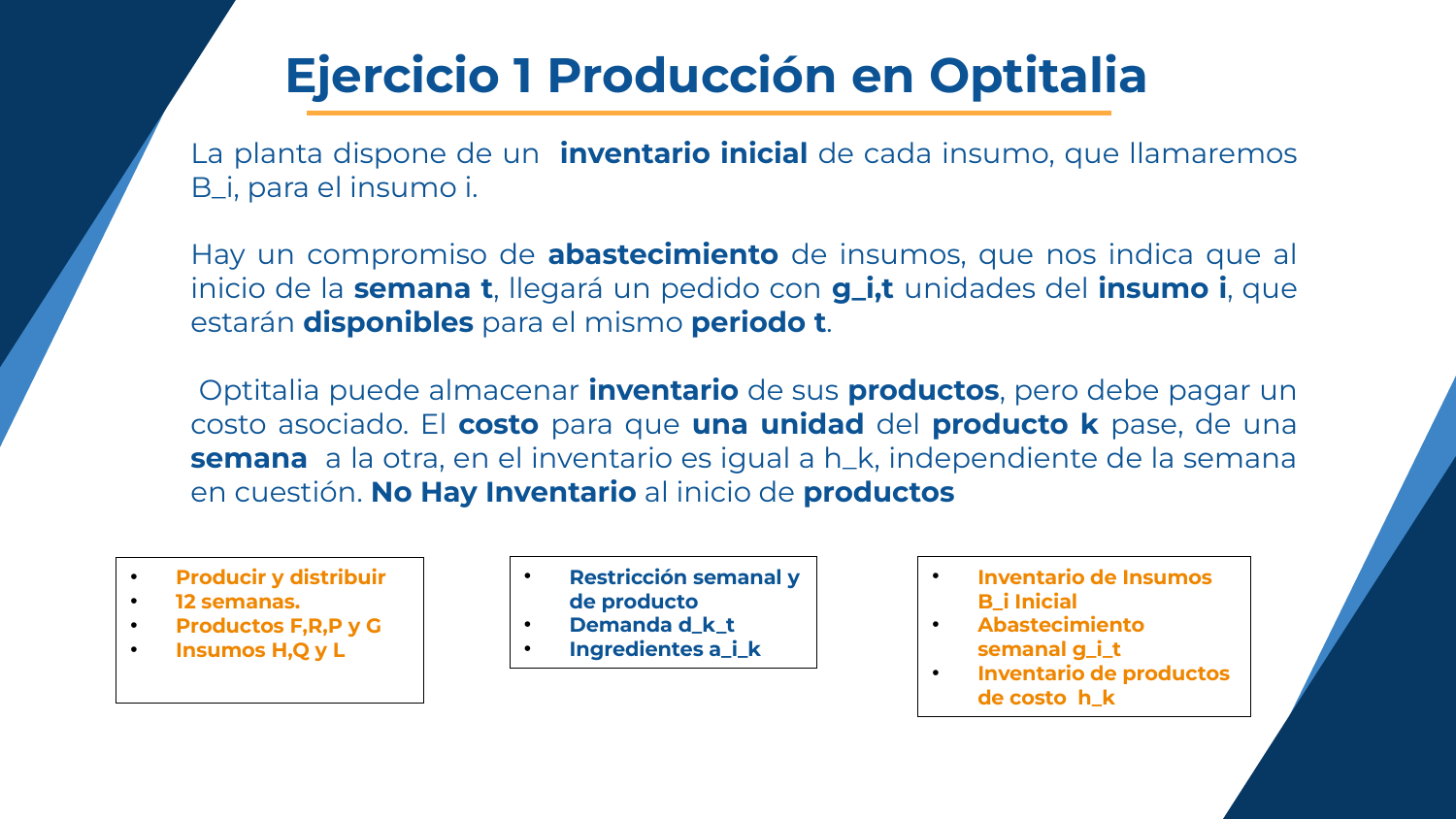

Ejercicio 1 Producción en Optitalia
La planta dispone de un  inventario inicial de cada insumo, que llamaremos B_i, para el insumo i.

Hay un compromiso de abastecimiento de insumos, que nos indica que al inicio de la semana t, llegará un pedido con g_i,t unidades del insumo i, que estarán disponibles para el mismo periodo t.

 Optitalia puede almacenar inventario de sus productos, pero debe pagar un costo asociado. El costo para que una unidad del producto k pase, de una semana  a la otra, en el inventario es igual a h_k, independiente de la semana en cuestión. No Hay Inventario al inicio de productos
Restricción semanal y de producto
Demanda d_k_t
Ingredientes a_i_k
Inventario de Insumos B_i Inicial
Abastecimiento semanal g_i_t
Inventario de productos de costo  h_k
Producir y distribuir
12 semanas.
Productos F,R,P y G
Insumos H,Q y L